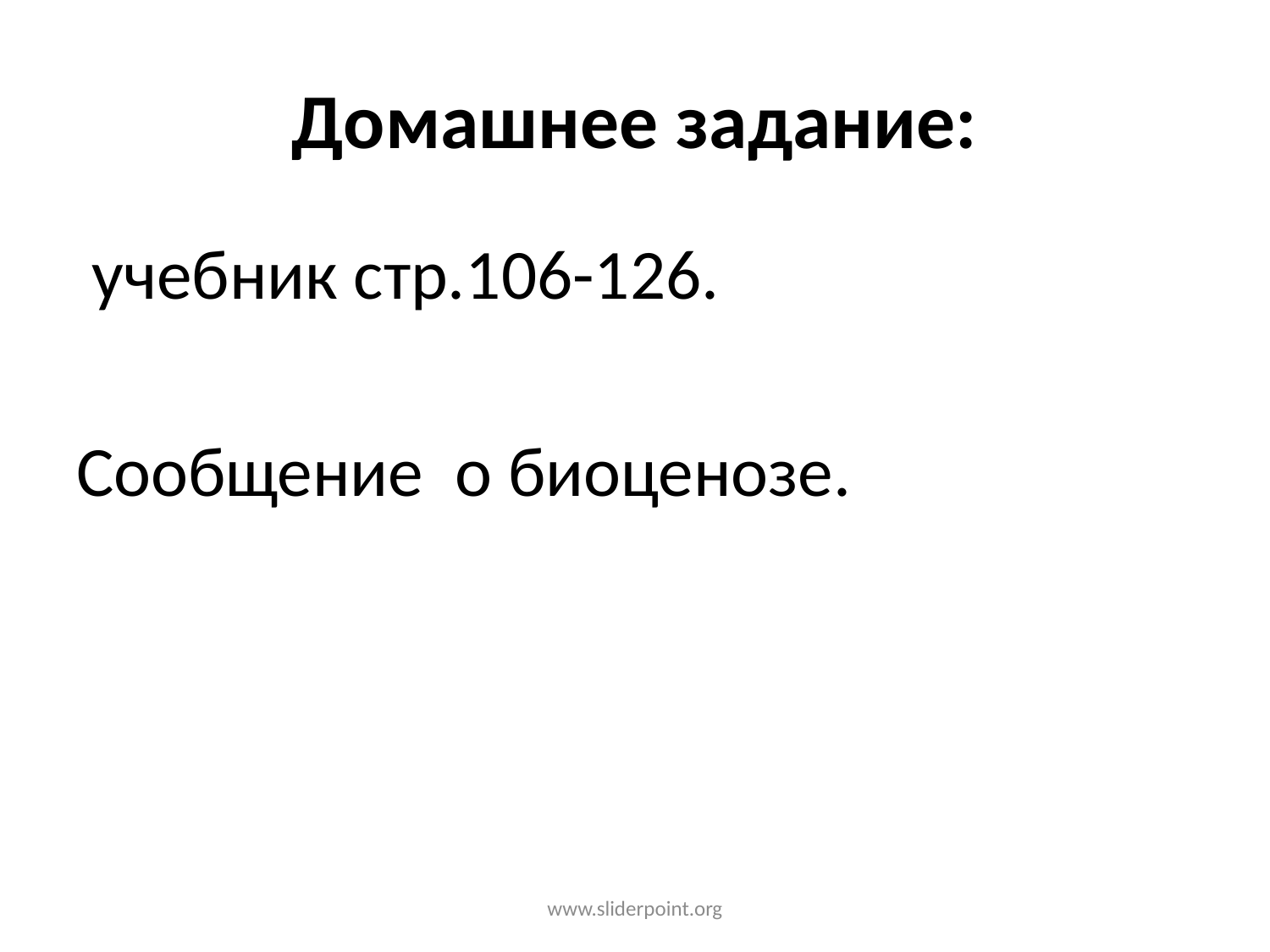

# Домашнее задание:
 учебник стр.106-126.

Сообщение  о биоценозе.
www.sliderpoint.org